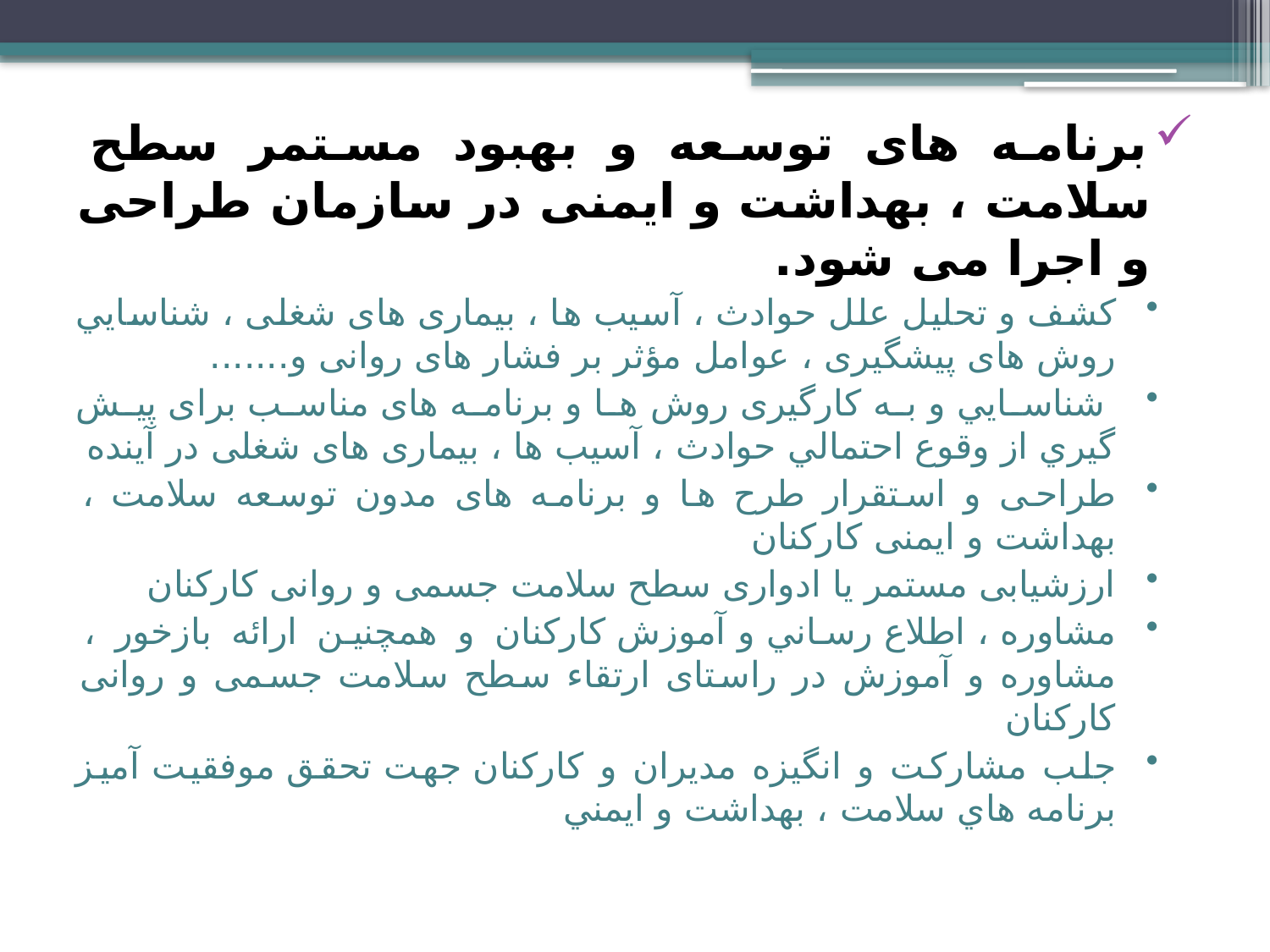

برنامه های توسعه و بهبود مستمر سطح سلامت ، بهداشت و ايمنی در سازمان طراحی و اجرا می شود.
کشف و تحليل علل حوادث ، آسيب ها ، بيماری های شغلی ، شناسايي روش های پيشگيری ، عوامل مؤثر بر فشار های روانی و.......
 شناسايي و به کارگيری روش ها و برنامه های مناسب برای پيش گيري از وقوع احتمالي حوادث ، آسيب ها ، بيماری های شغلی در آينده
طراحی و استقرار طرح ها و برنامه های مدون توسعه سلامت ، بهداشت و ایمنی کارکنان
ارزشیابی مستمر یا ادواری سطح سلامت جسمی و روانی کارکنان
مشاوره ، اطلاع رساني و آموزش كاركنان و همچنین ارائه بازخور ، مشاوره و آموزش در راستای ارتقاء سطح سلامت جسمی و روانی کارکنان
جلب مشارکت و انگیزه مدیران و کارکنان جهت تحقق موفقيت آميز برنامه هاي سلامت ، بهداشت و ايمني